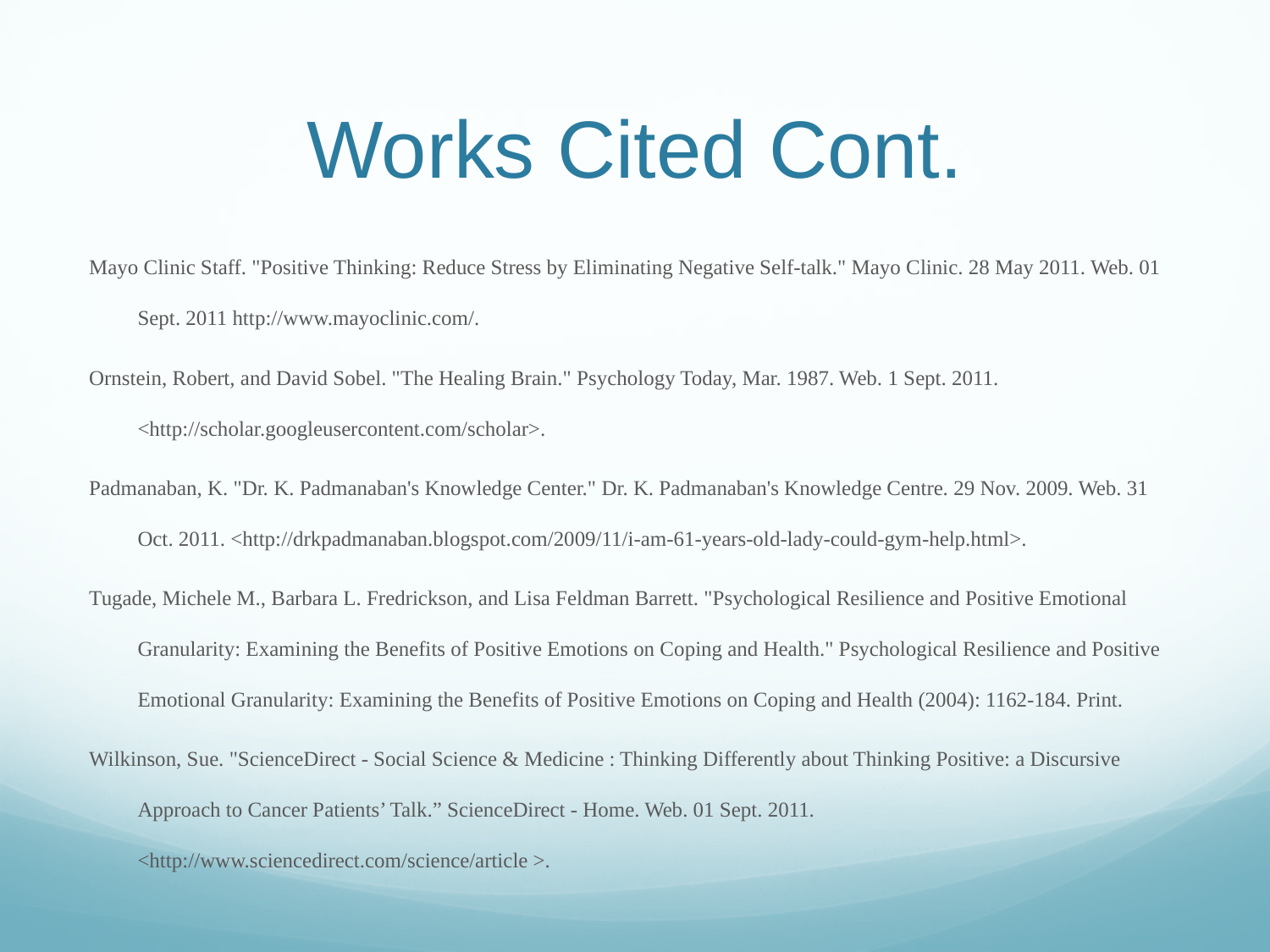

# Works Cited Cont.
Mayo Clinic Staff. "Positive Thinking: Reduce Stress by Eliminating Negative Self-talk." Mayo Clinic. 28 May 2011. Web. 01 Sept. 2011 http://www.mayoclinic.com/.
Ornstein, Robert, and David Sobel. "The Healing Brain." Psychology Today, Mar. 1987. Web. 1 Sept. 2011. <http://scholar.googleusercontent.com/scholar>.
Padmanaban, K. "Dr. K. Padmanaban's Knowledge Center." Dr. K. Padmanaban's Knowledge Centre. 29 Nov. 2009. Web. 31 Oct. 2011. <http://drkpadmanaban.blogspot.com/2009/11/i-am-61-years-old-lady-could-gym-help.html>.
Tugade, Michele M., Barbara L. Fredrickson, and Lisa Feldman Barrett. "Psychological Resilience and Positive Emotional Granularity: Examining the Benefits of Positive Emotions on Coping and Health." Psychological Resilience and Positive Emotional Granularity: Examining the Benefits of Positive Emotions on Coping and Health (2004): 1162-184. Print.
Wilkinson, Sue. "ScienceDirect - Social Science & Medicine : Thinking Differently about Thinking Positive: a Discursive Approach to Cancer Patients’ Talk.” ScienceDirect - Home. Web. 01 Sept. 2011. <http://www.sciencedirect.com/science/article >.